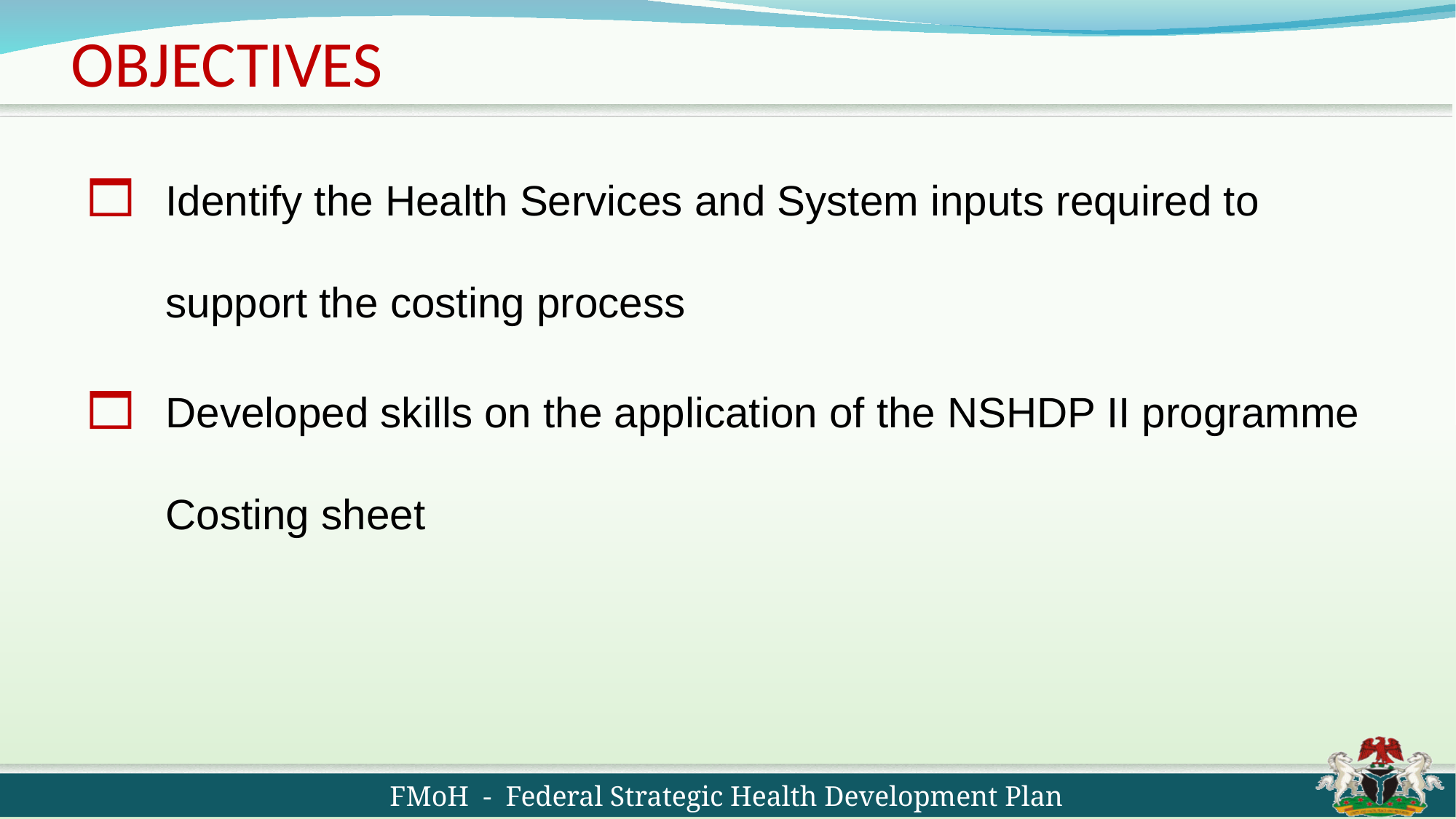

# OBJECTIVES
Identify the Health Services and System inputs required to support the costing process
Developed skills on the application of the NSHDP II programme Costing sheet